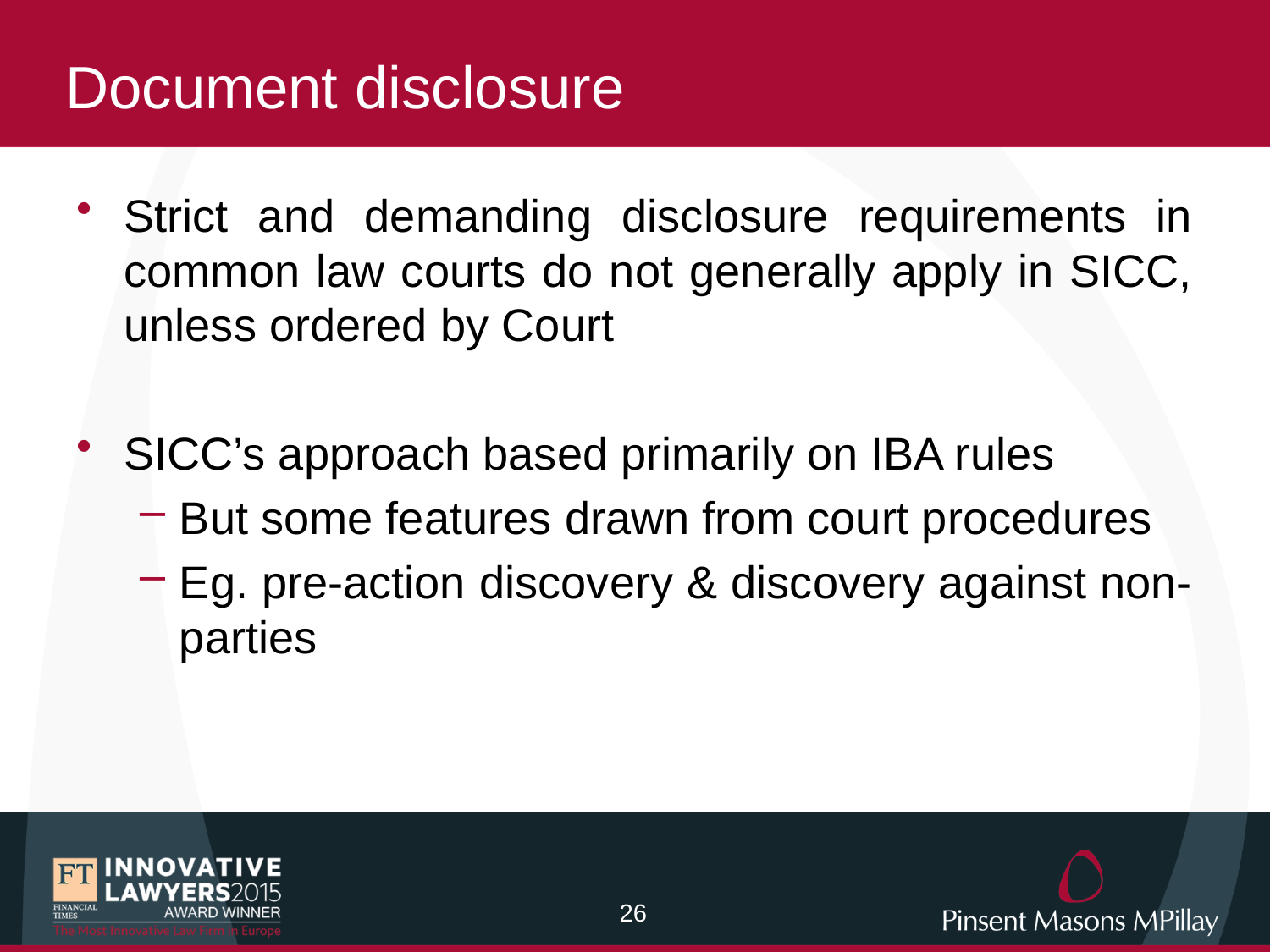

# Document disclosure
Strict and demanding disclosure requirements in common law courts do not generally apply in SICC, unless ordered by Court

SICC’s approach based primarily on IBA rules
But some features drawn from court procedures
Eg. pre-action discovery & discovery against non-parties

26